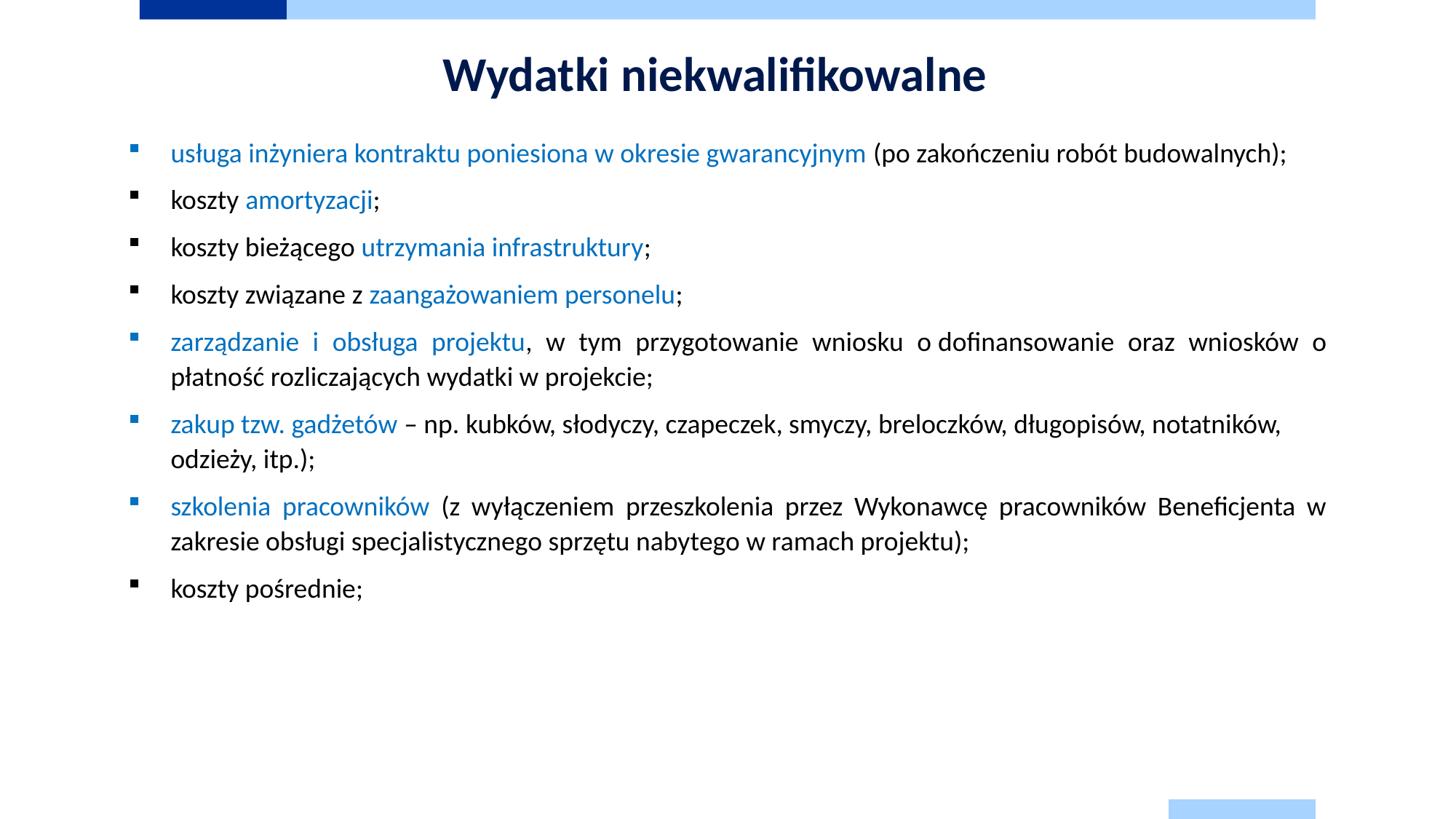

Wydatki niekwalifikowalne
usługa inżyniera kontraktu poniesiona w okresie gwarancyjnym (po zakończeniu robót budowalnych);
koszty amortyzacji;
koszty bieżącego utrzymania infrastruktury;
koszty związane z zaangażowaniem personelu;
zarządzanie i obsługa projektu, w tym przygotowanie wniosku o dofinansowanie oraz wniosków o płatność rozliczających wydatki w projekcie;
zakup tzw. gadżetów – np. kubków, słodyczy, czapeczek, smyczy, breloczków, długopisów, notatników, odzieży, itp.);
szkolenia pracowników (z wyłączeniem przeszkolenia przez Wykonawcę pracowników Beneficjenta w zakresie obsługi specjalistycznego sprzętu nabytego w ramach projektu);
koszty pośrednie;